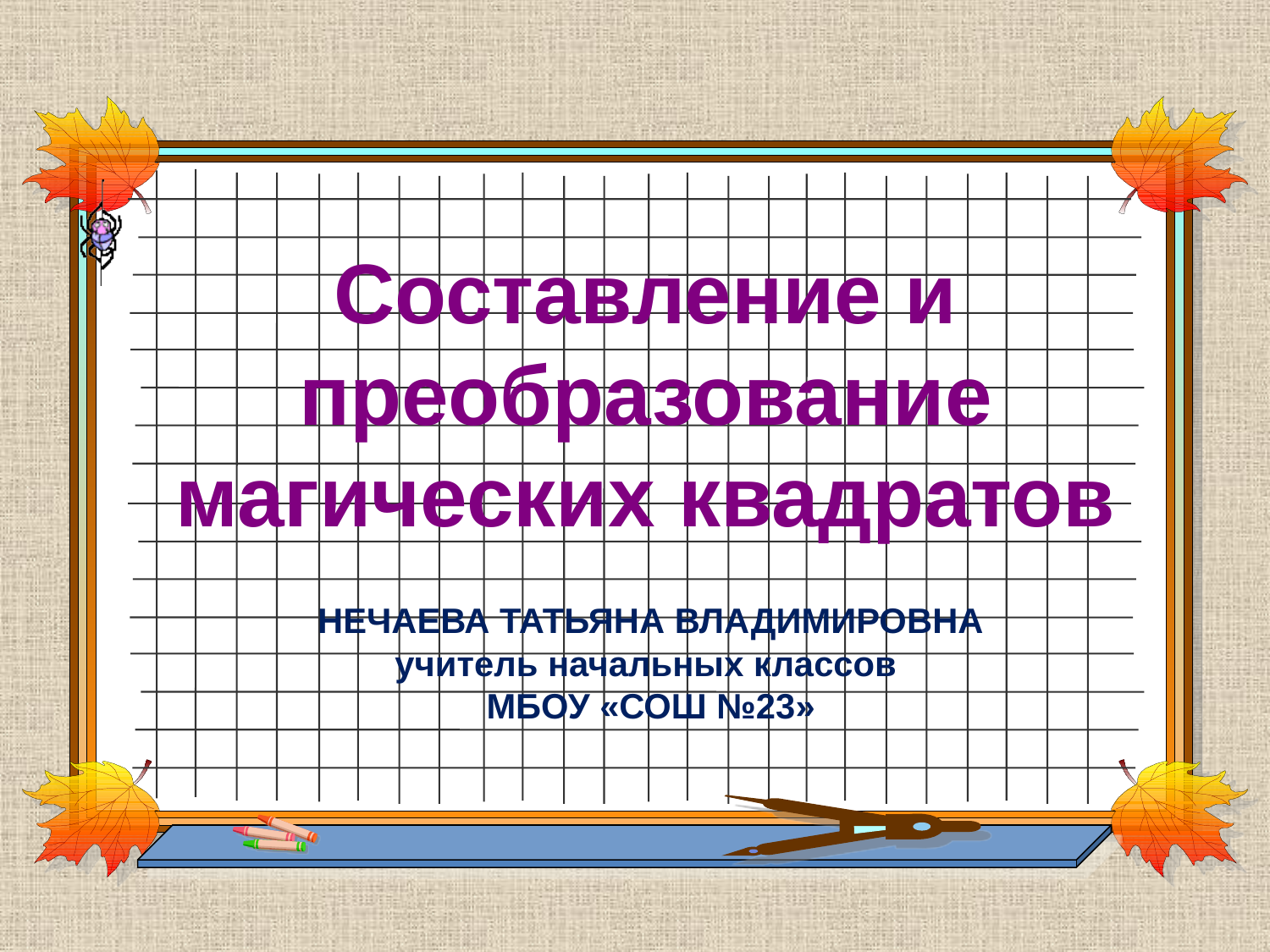

# Составление и преобразование магических квадратов
НЕЧАЕВА ТАТЬЯНА ВЛАДИМИРОВНА
учитель начальных классов
МБОУ «СОШ №23»